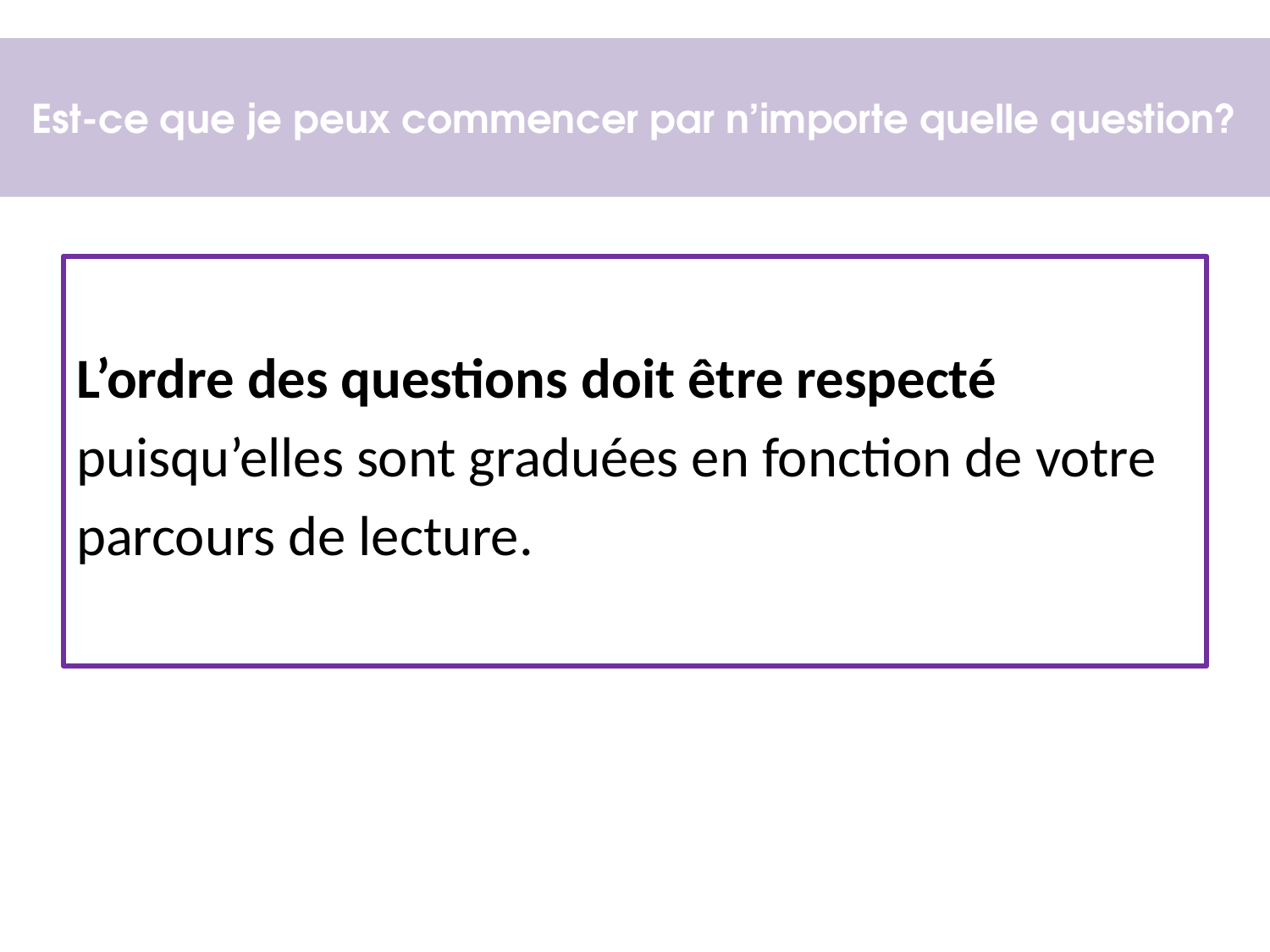

# Est-ce que je peux commencer par n’importe quelle question?

L’ordre des questions doit être respecté
puisqu’elles sont graduées en fonction de votre
parcours de lecture.